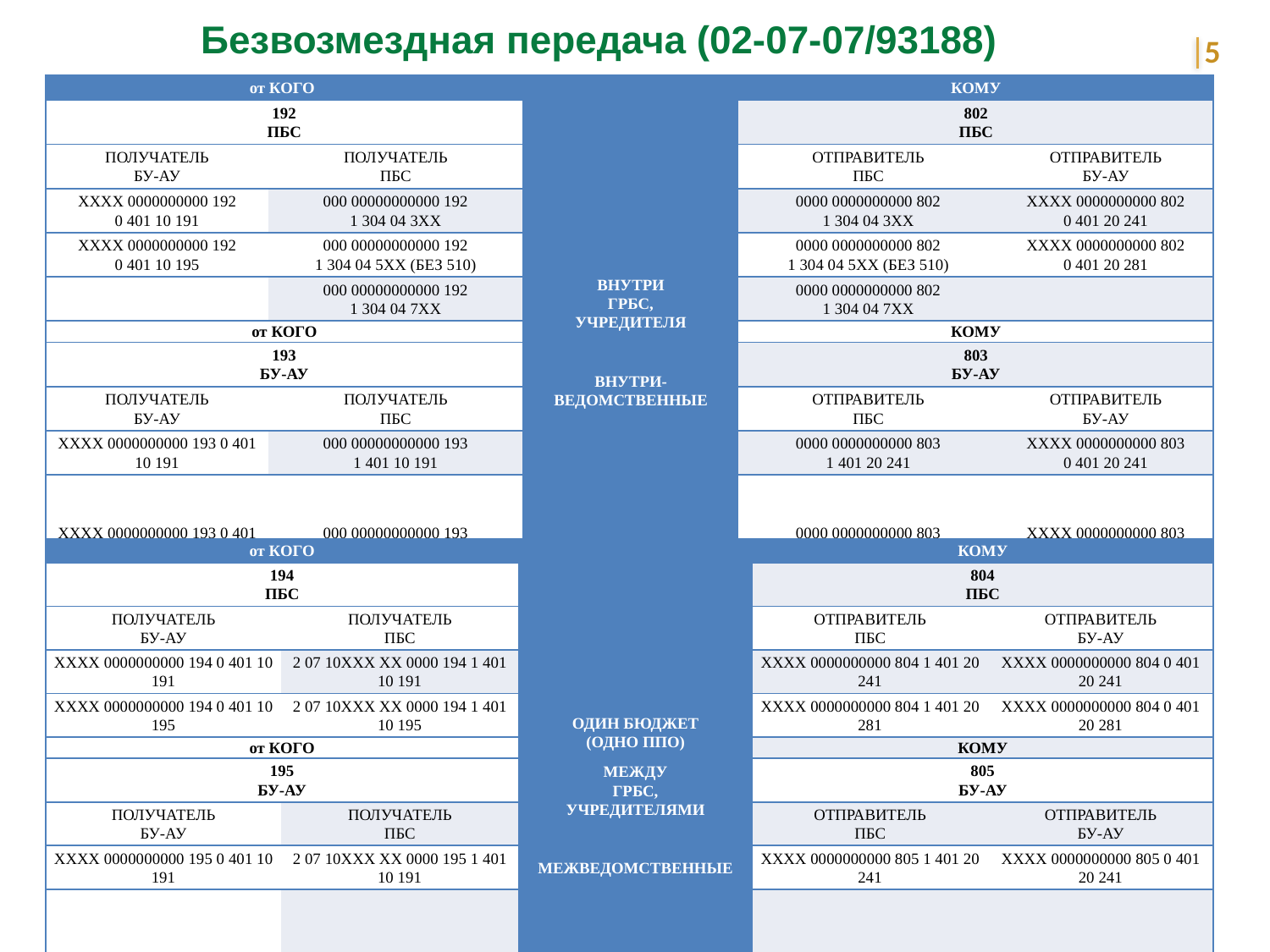

Безвозмездная передача (02-07-07/93188)
5
| от КОГО |  | ВНУТРИ ГРБС, УЧРЕДИТЕЛЯ   ВНУТРИ-ВЕДОМСТВЕННЫЕ | КОМУ |  |
| --- | --- | --- | --- | --- |
| 192 ПБС |  |  | 802 ПБС |  |
| ПОЛУЧАТЕЛЬ БУ-АУ | ПОЛУЧАТЕЛЬ ПБС |  | ОТПРАВИТЕЛЬ ПБС | ОТПРАВИТЕЛЬ БУ-АУ |
| ХХХХ 0000000000 192 0 401 10 191 | 000 00000000000 192 1 304 04 3ХХ |  | 0000 0000000000 802 1 304 04 3ХХ | ХХХХ 0000000000 802 0 401 20 241 |
| ХХХХ 0000000000 192 0 401 10 195 | 000 00000000000 192 1 304 04 5ХХ (БЕЗ 510) |  | 0000 0000000000 802 1 304 04 5ХХ (БЕЗ 510) | ХХХХ 0000000000 802 0 401 20 281 |
|  | 000 00000000000 192 1 304 04 7ХХ |  | 0000 0000000000 802 1 304 04 7ХХ |  |
| от КОГО |  |  | КОМУ |  |
| 193 БУ-АУ |  |  | 803 БУ-АУ |  |
| ПОЛУЧАТЕЛЬ БУ-АУ | ПОЛУЧАТЕЛЬ ПБС |  | ОТПРАВИТЕЛЬ ПБС | ОТПРАВИТЕЛЬ БУ-АУ |
| ХХХХ 0000000000 193 0 401 10 191 | 000 00000000000 193 1 401 10 191 |  | 0000 0000000000 803 1 401 20 241 | ХХХХ 0000000000 803 0 401 20 241 |
| ХХХХ 0000000000 193 0 401 10 195 | 000 00000000000 193 1 401 10 195 |  | 0000 0000000000 803 1 401 20 281 | ХХХХ 0000000000 803 0 401 20 281 |
| от КОГО |  | ОДИН БЮДЖЕТ (ОДНО ППО) МЕЖДУ ГРБС, УЧРЕДИТЕЛЯМИ   МЕЖВЕДОМСТВЕННЫЕ | КОМУ |  |
| --- | --- | --- | --- | --- |
| 194 ПБС |  |  | 804 ПБС |  |
| ПОЛУЧАТЕЛЬ БУ-АУ | ПОЛУЧАТЕЛЬ ПБС |  | ОТПРАВИТЕЛЬ ПБС | ОТПРАВИТЕЛЬ БУ-АУ |
| ХХХХ 0000000000 194 0 401 10 191 | 2 07 10ХХХ ХХ 0000 194 1 401 10 191 |  | ХХХХ 0000000000 804 1 401 20 241 | ХХХХ 0000000000 804 0 401 20 241 |
| ХХХХ 0000000000 194 0 401 10 195 | 2 07 10ХХХ ХХ 0000 194 1 401 10 195 |  | ХХХХ 0000000000 804 1 401 20 281 | ХХХХ 0000000000 804 0 401 20 281 |
| от КОГО |  |  | КОМУ |  |
| 195 БУ-АУ |  |  | 805 БУ-АУ |  |
| ПОЛУЧАТЕЛЬ БУ-АУ | ПОЛУЧАТЕЛЬ ПБС |  | ОТПРАВИТЕЛЬ ПБС | ОТПРАВИТЕЛЬ БУ-АУ |
| ХХХХ 0000000000 195 0 401 10 191 | 2 07 10ХХХ ХХ 0000 195 1 401 10 191 |  | ХХХХ 0000000000 805 1 401 20 241 | ХХХХ 0000000000 805 0 401 20 241 |
| ХХХХ 0000000000 195 0 401 10 195 | 2 07 10ХХХ ХХ 0000 195 1 401 10 195 |  | ХХХХ 0000000000 805 1 401 20 281 | ХХХХ 0000000000 805 0 401 20 281 |